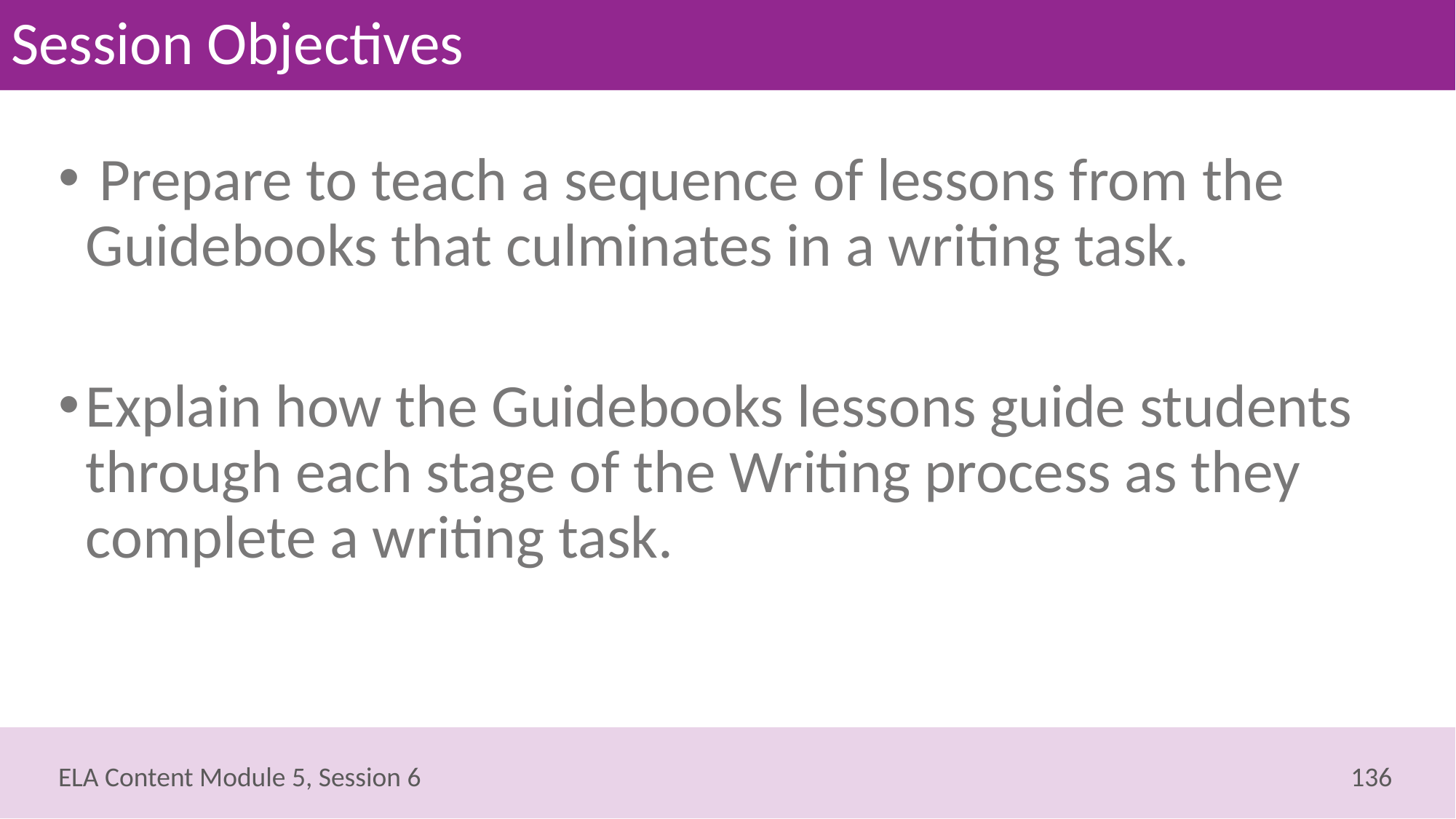

# Session Objectives
 Prepare to teach a sequence of lessons from the Guidebooks that culminates in a writing task.

Explain how the Guidebooks lessons guide students through each stage of the Writing process as they complete a writing task.

136